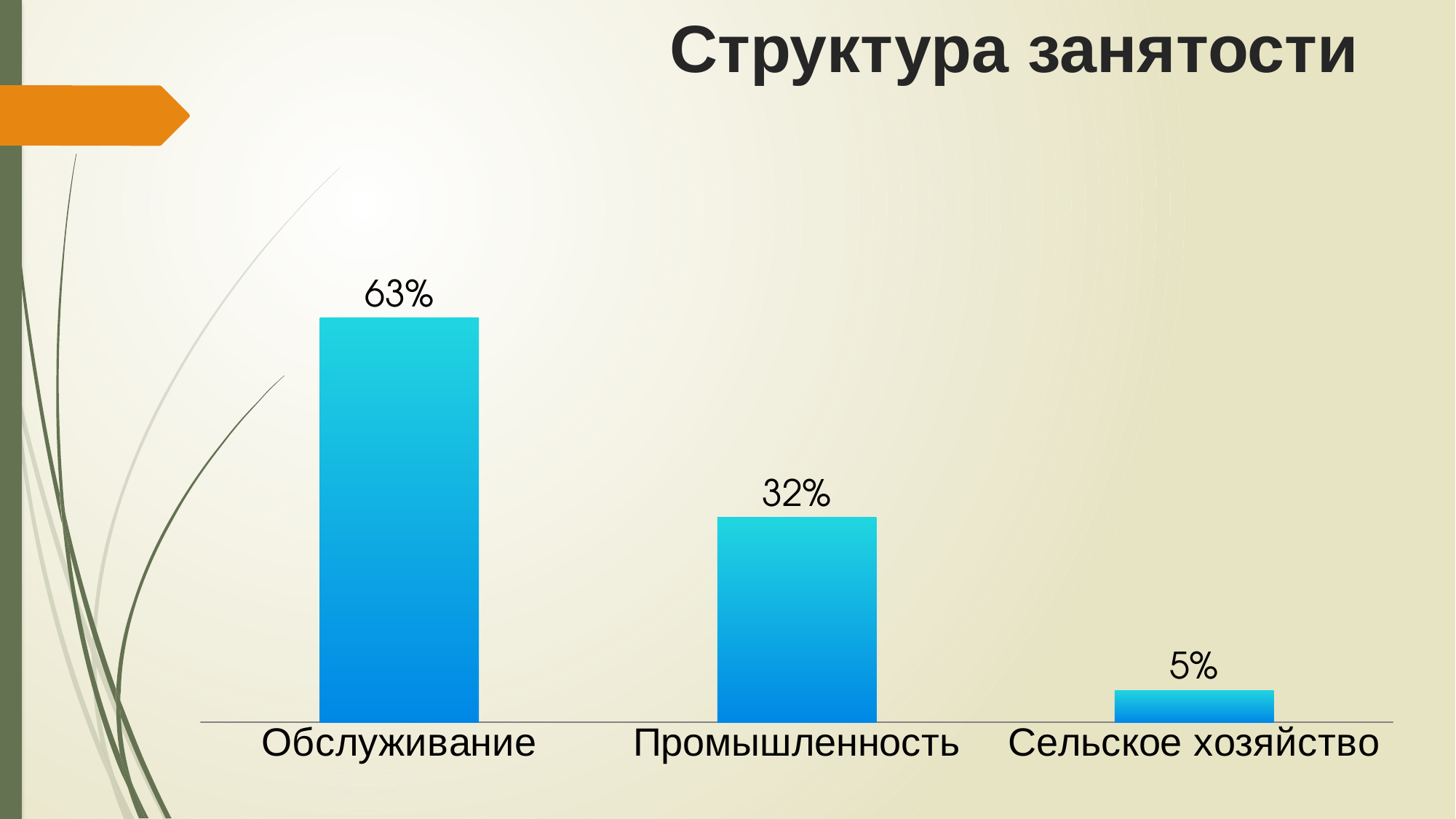

Структура занятости

### Chart:

| Category |     |
|---|---|
| Обслуживание | 0.6300000000000012 |
| Промышленность | 0.3200000000000006 |
| Сельское хозяйство | 0.05 |